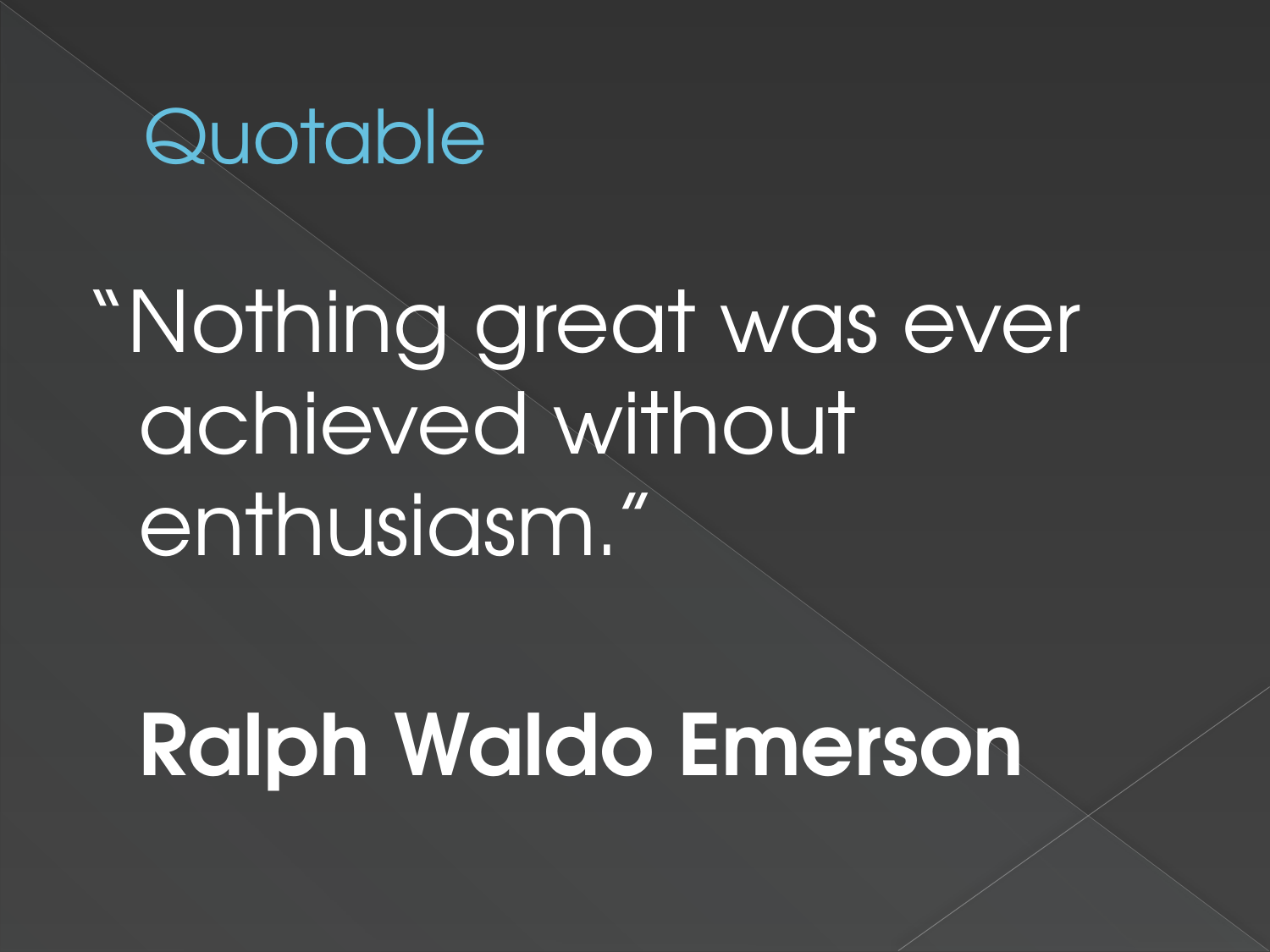

# Quotable
“Nothing great was ever achieved without enthusiasm.”
Ralph Waldo Emerson